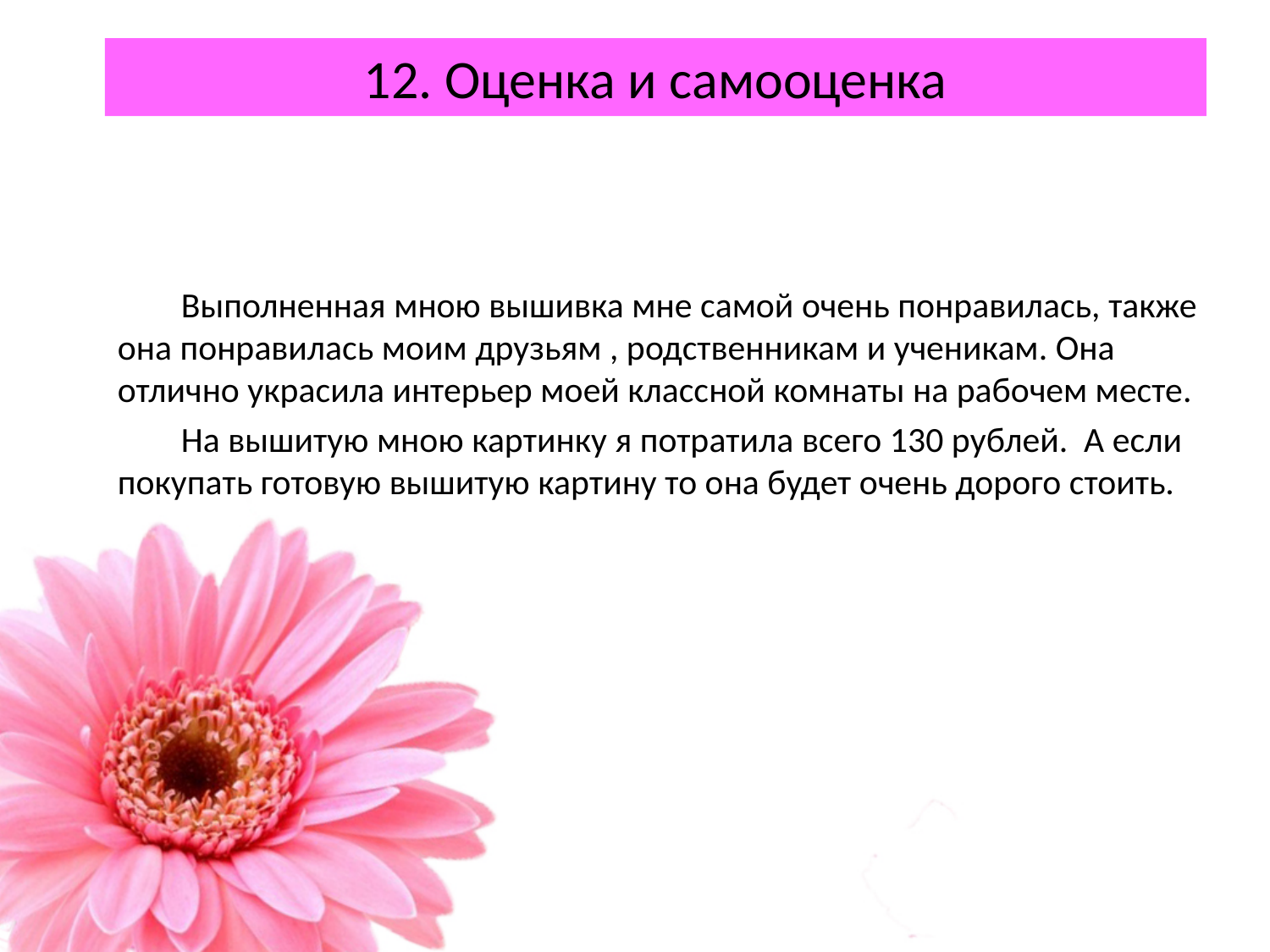

# 12. Оценка и самооценка
Выполненная мною вышивка мне самой очень понравилась, также она понравилась моим друзьям , родственникам и ученикам. Она отлично украсила интерьер моей классной комнаты на рабочем месте.
На вышитую мною картинку я потратила всего 130 рублей.  А если покупать готовую вышитую картину то она будет очень дорого стоить.